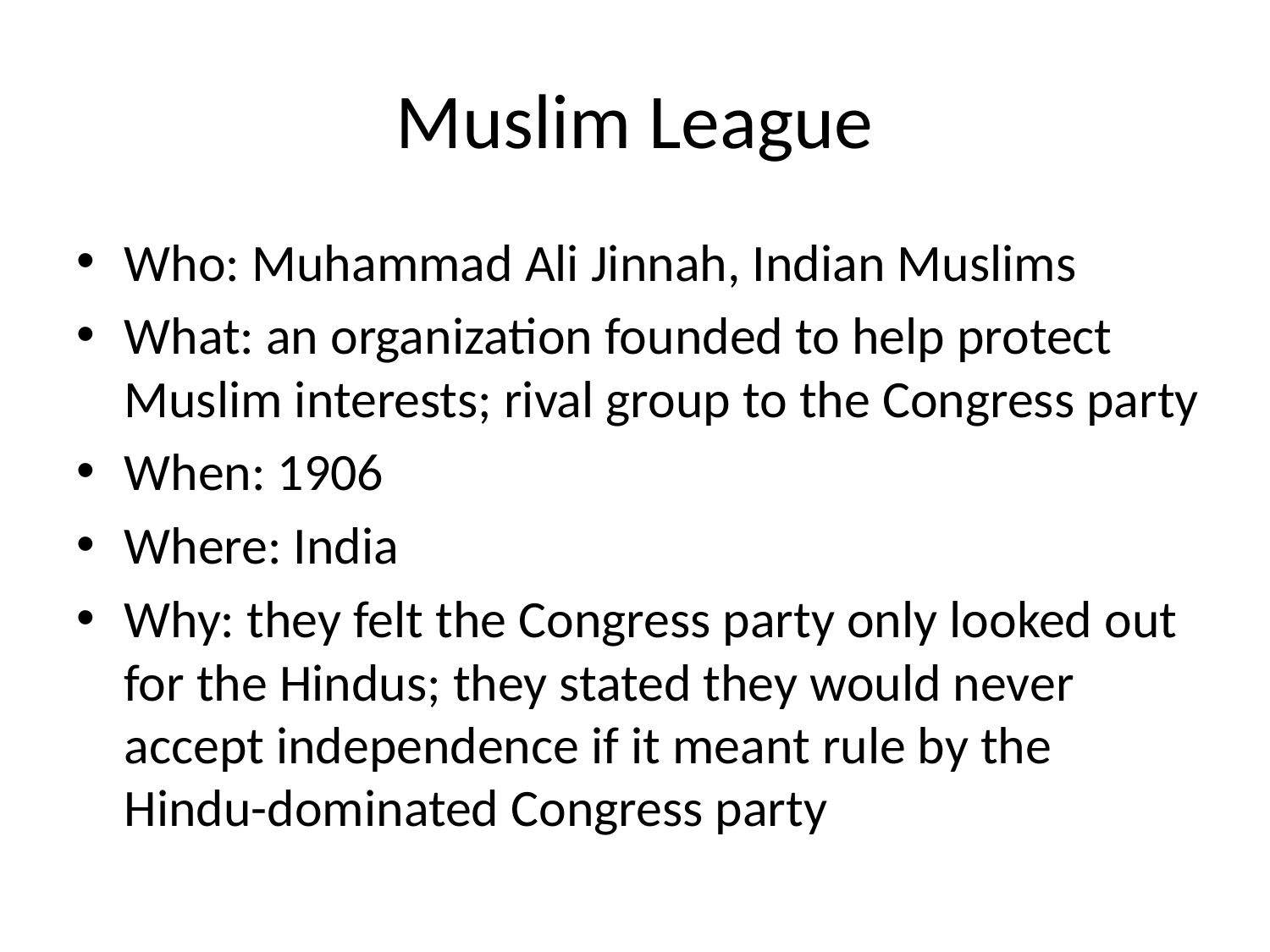

# Muslim League
Who: Muhammad Ali Jinnah, Indian Muslims
What: an organization founded to help protect Muslim interests; rival group to the Congress party
When: 1906
Where: India
Why: they felt the Congress party only looked out for the Hindus; they stated they would never accept independence if it meant rule by the Hindu-dominated Congress party